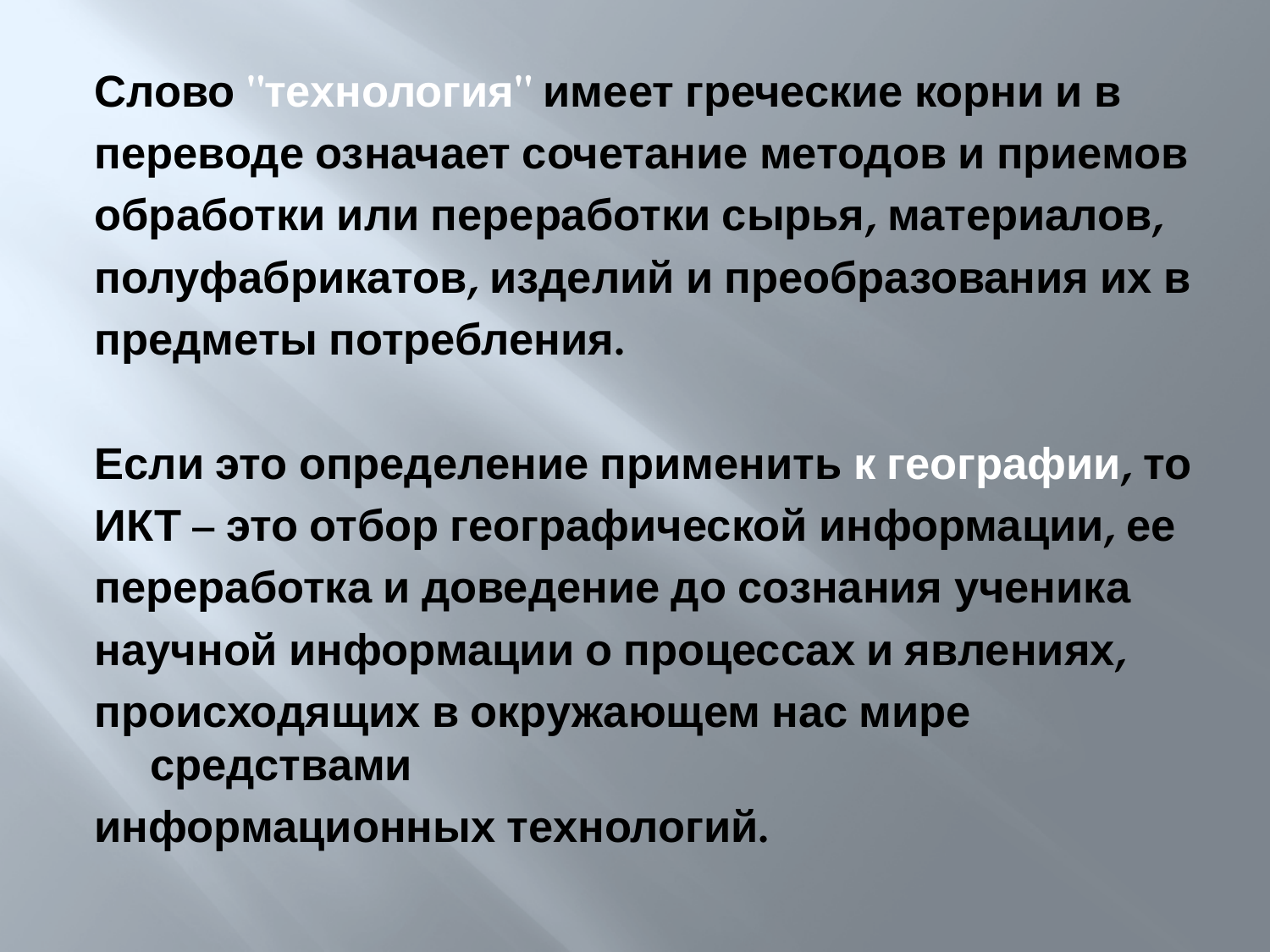

Слово "технология" имеет греческие корни и в
переводе означает сочетание методов и приемов
обработки или переработки сырья, материалов,
полуфабрикатов, изделий и преобразования их в
предметы потребления.

Если это определение применить к географии, то
ИКТ – это отбор географической информации, ее
переработка и доведение до сознания ученика
научной информации о процессах и явлениях,
происходящих в окружающем нас мире средствами
информационных технологий.